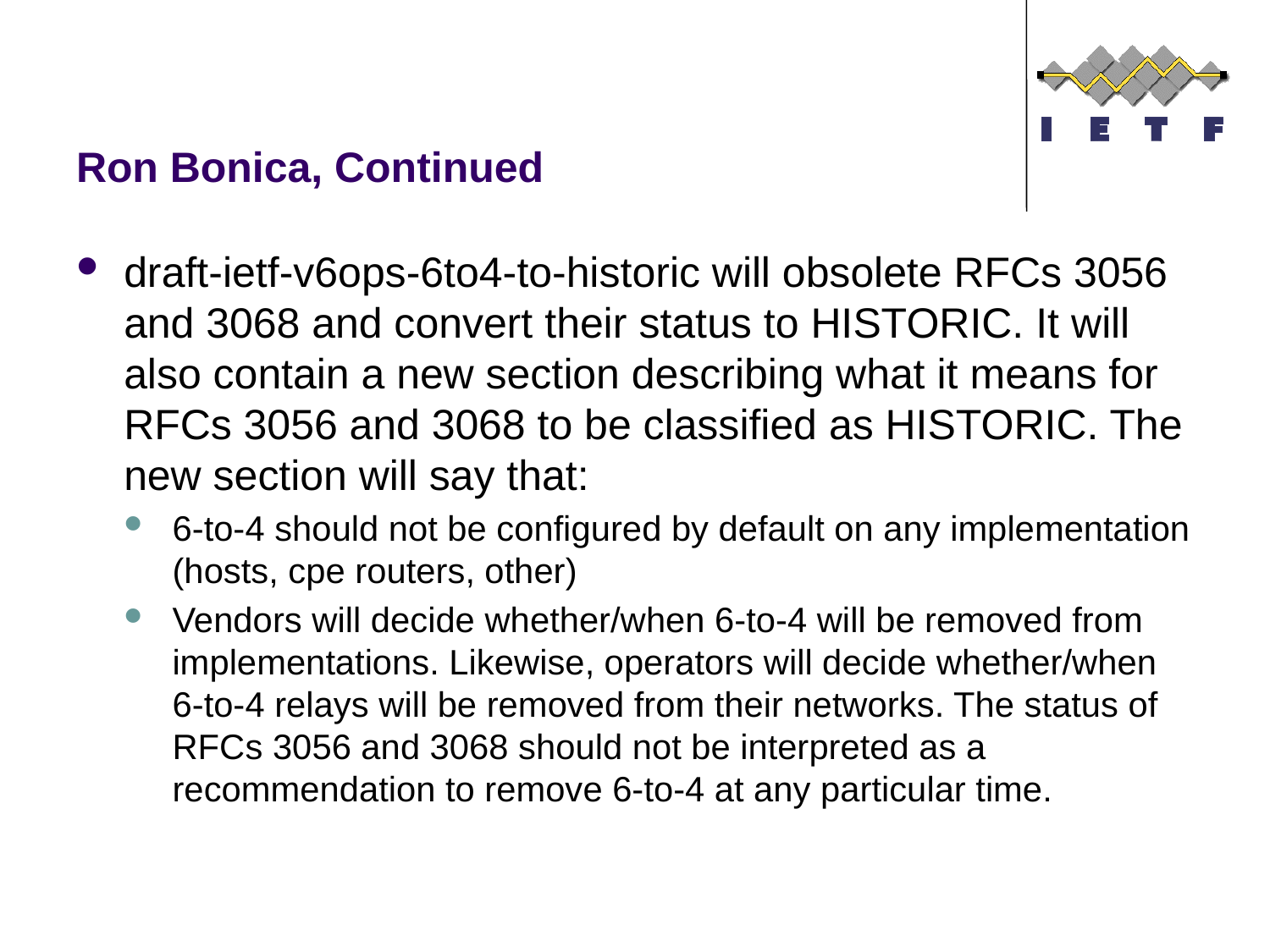

# Ron Bonica, Continued
draft-ietf-v6ops-6to4-to-historic will obsolete RFCs 3056 and 3068 and convert their status to HISTORIC. It will also contain a new section describing what it means for RFCs 3056 and 3068 to be classified as HISTORIC. The new section will say that:
6-to-4 should not be configured by default on any implementation (hosts, cpe routers, other)
Vendors will decide whether/when 6-to-4 will be removed from implementations. Likewise, operators will decide whether/when 6-to-4 relays will be removed from their networks. The status of RFCs 3056 and 3068 should not be interpreted as a recommendation to remove 6-to-4 at any particular time.